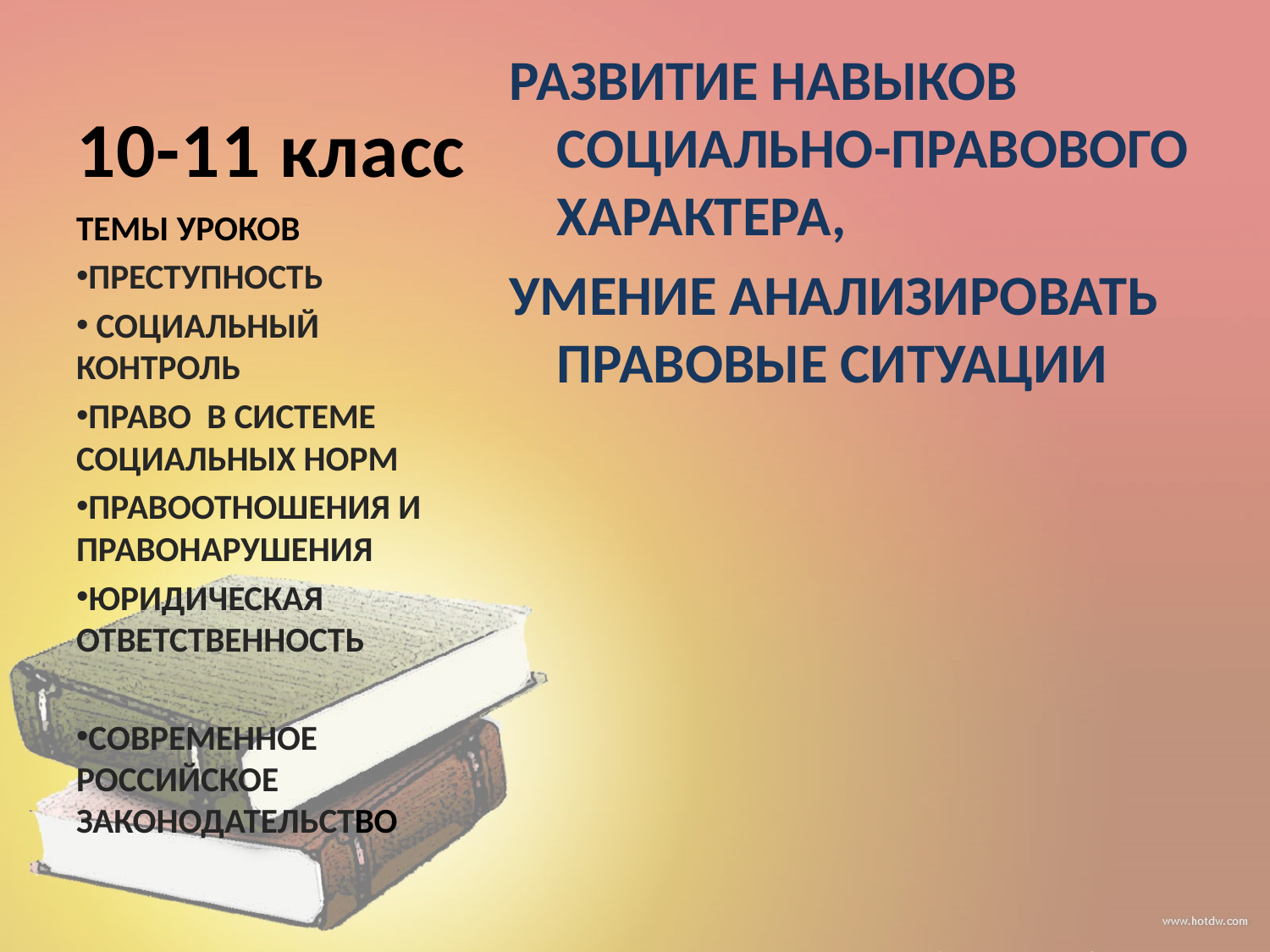

# 10-11 класс
развитие навыков социально-правового характера,
умение анализировать правовые ситуации

Темы уроков
Преступность
 Социальный контроль
Право  в системе социальных норм
Правоотношения и правонарушения
Юридическая ответственность

Современное российское законодательство